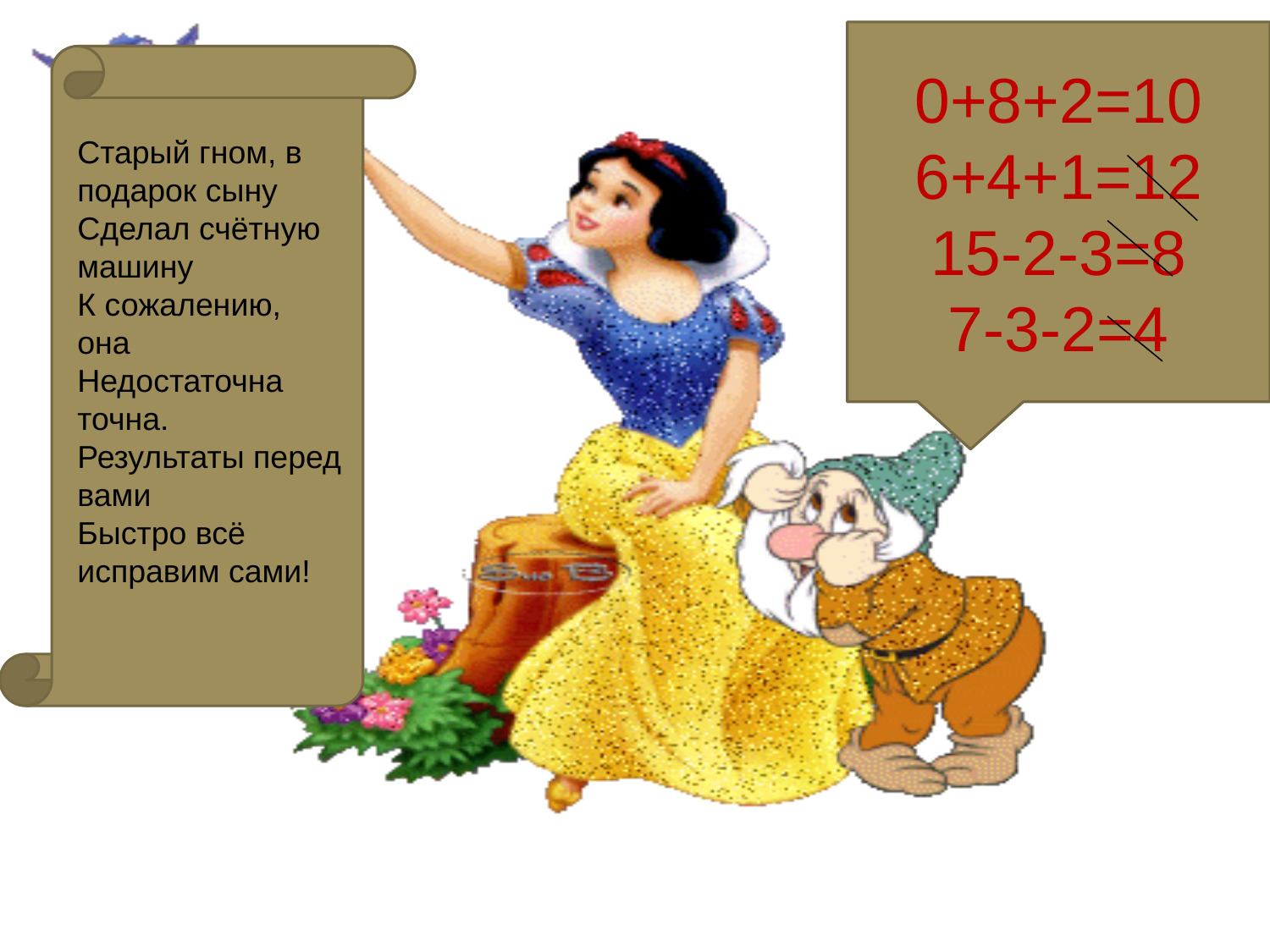

0+8+2=10
6+4+1=12
15-2-3=8
7-3-2=4

Старый гном, в подарок сыну
Сделал счётную машину
К сожалению, она
Недостаточна точна.
Результаты перед вами
Быстро всё исправим сами!